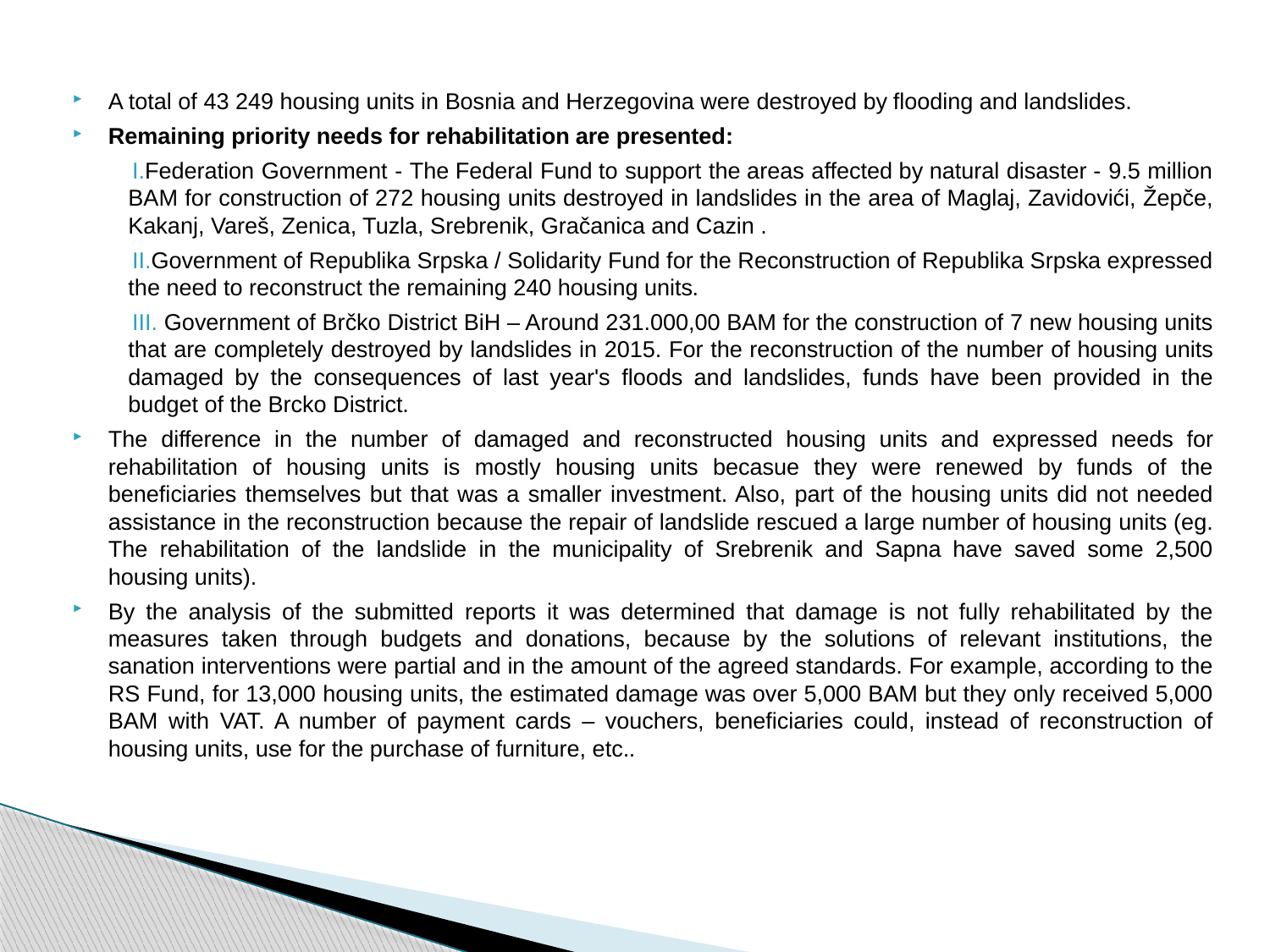

A total of 43 249 housing units in Bosnia and Herzegovina were destroyed by flooding and landslides.
Remaining priority needs for rehabilitation are presented:
Federation Government - The Federal Fund to support the areas affected by natural disaster - 9.5 million BAM for construction of 272 housing units destroyed in landslides in the area of Maglaj, Zavidovići, Žepče, Kakanj, Vareš, Zenica, Tuzla, Srebrenik, Gračanica and Cazin .
Government of Republika Srpska / Solidarity Fund for the Reconstruction of Republika Srpska expressed the need to reconstruct the remaining 240 housing units.
 Government of Brčko District BiH – Around 231.000,00 BAM for the construction of 7 new housing units that are completely destroyed by landslides in 2015. For the reconstruction of the number of housing units damaged by the consequences of last year's floods and landslides, funds have been provided in the budget of the Brcko District.
The difference in the number of damaged and reconstructed housing units and expressed needs for rehabilitation of housing units is mostly housing units becasue they were renewed by funds of the beneficiaries themselves but that was a smaller investment. Also, part of the housing units did not needed assistance in the reconstruction because the repair of landslide rescued a large number of housing units (eg. The rehabilitation of the landslide in the municipality of Srebrenik and Sapna have saved some 2,500 housing units).
By the analysis of the submitted reports it was determined that damage is not fully rehabilitated by the measures taken through budgets and donations, because by the solutions of relevant institutions, the sanation interventions were partial and in the amount of the agreed standards. For example, according to the RS Fund, for 13,000 housing units, the estimated damage was over 5,000 BAM but they only received 5,000 BAM with VAT. A number of payment cards – vouchers, beneficiaries could, instead of reconstruction of housing units, use for the purchase of furniture, etc..